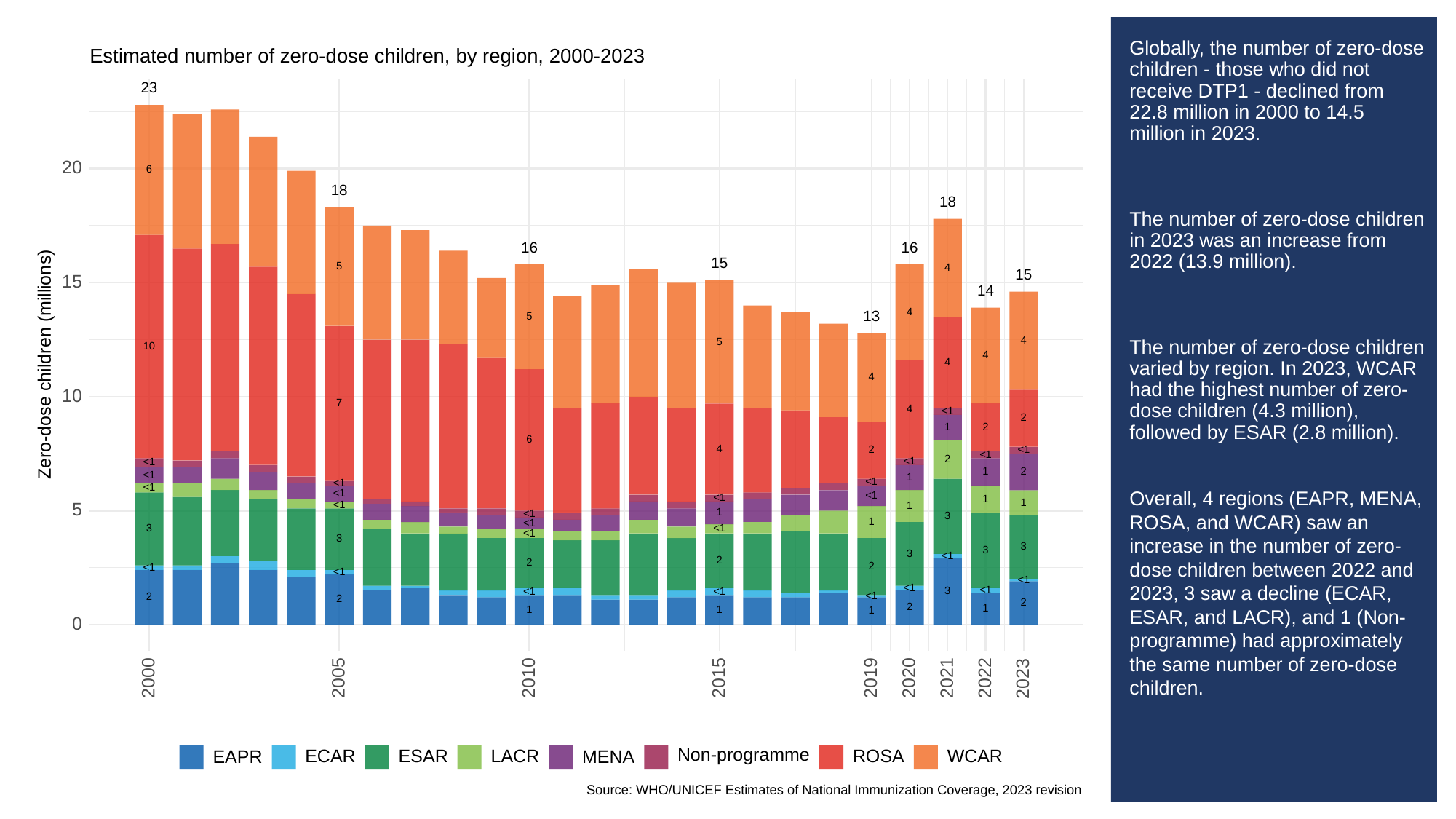

# Globally, the number of zero-dose children - those who did not receive DTP1 - declined from 22.8 million in 2000 to 14.5 million in 2023.

The number of zero-dose children in 2023 was an increase from 2022 (13.9 million).

The number of zero-dose children varied by region. In 2023, WCAR had the highest number of zero-dose children (4.3 million), followed by ESAR (2.8 million).

Overall, 4 regions (EAPR, MENA, ROSA, and WCAR) saw an increase in the number of zero-dose children between 2022 and 2023, 3 saw a decline (ECAR, ESAR, and LACR), and 1 (Non-programme) had approximately the same number of zero-dose children.

Estimated number of zero-dose children, by region, 2000-2023

23

20
6

18
18

16
16

15
5
4

15
15

14

4
13

5

4
5

10

4
Zero-dose children (millions)

4

4

10

7

4
<1

2

1
2
6

4
2
<1

<1

2
<1

<1

1
2
<1

1

<1

<1

<1

<1

<1

<1

1

1

<1

1

5

1
<1

3

1
<1

3
<1

<1

3

3
3
3
<1

2

2

2

<1

<1

<1

<1

<1
3
<1
<1

<1

2

2

2

2
1
1
1
1
0

2023
2000
2005
2010
2015
2019
2020
2021
2022

Non-programme
ROSA
ECAR
ESAR
LACR
WCAR
EAPR
MENA
Source: WHO/UNICEF Estimates of National Immunization Coverage, 2023 revision